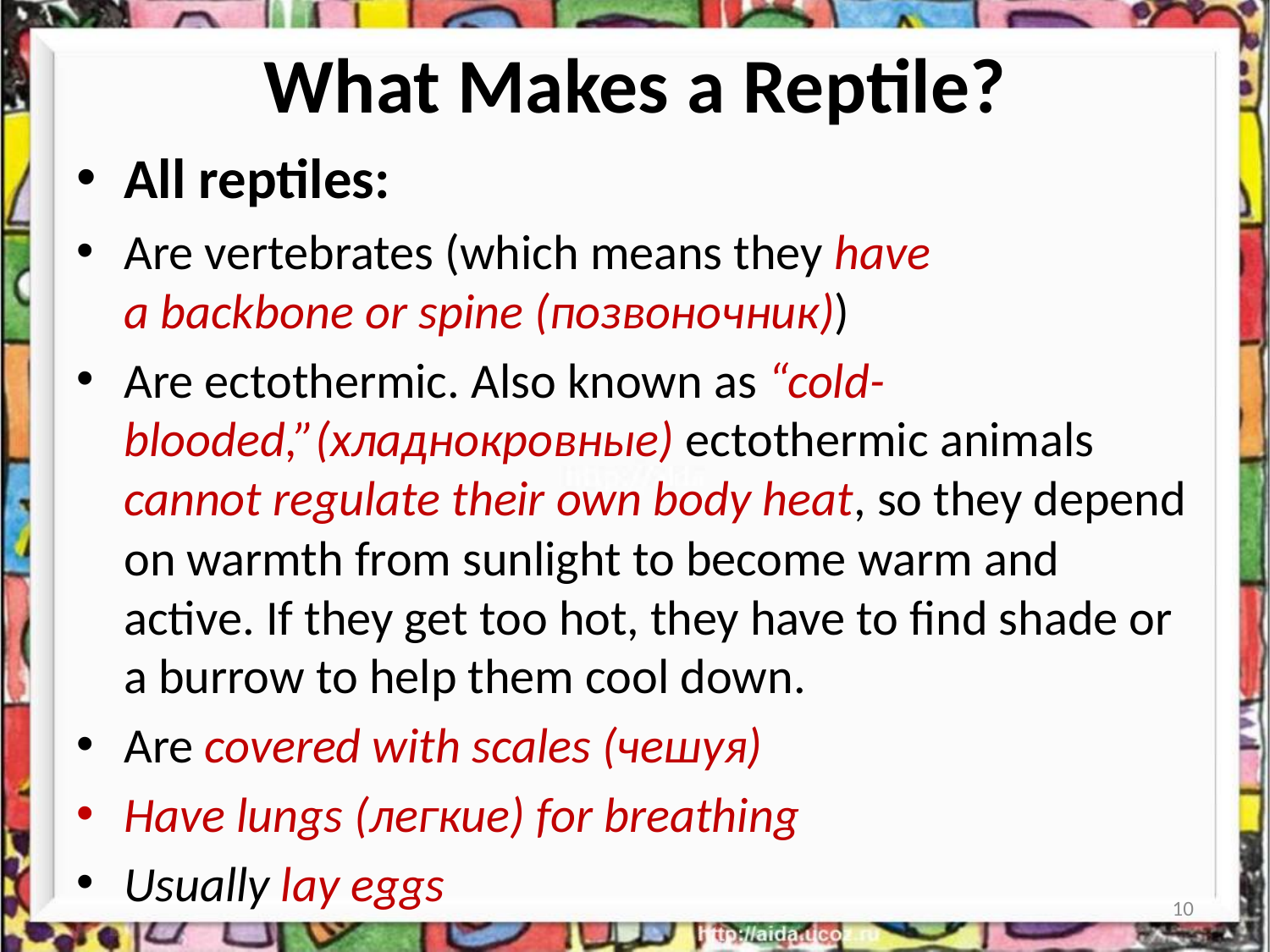

# What Makes a Reptile?
All reptiles:
Are vertebrates (which means they have a backbone or spine (позвоночник))
Are ectothermic. Also known as “cold-blooded,”(хладнокровные) ectothermic animals cannot regulate their own body heat, so they depend on warmth from sunlight to become warm and active. If they get too hot, they have to find shade or a burrow to help them cool down.
Are covered with scales (чешуя)
Have lungs (легкие) for breathing
Usually lay eggs

10